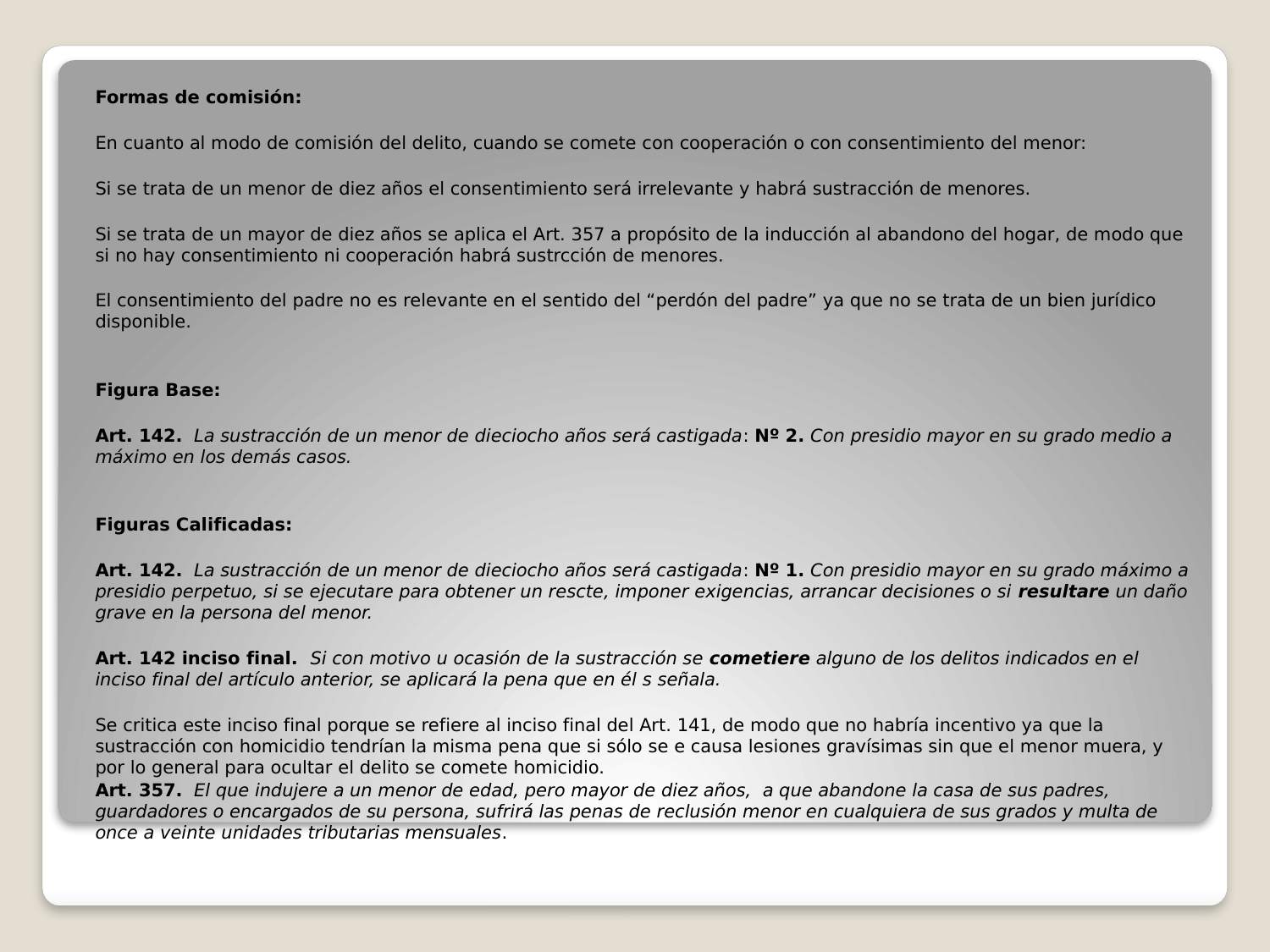

Formas de comisión:

En cuanto al modo de comisión del delito, cuando se comete con cooperación o con consentimiento del menor:

Si se trata de un menor de diez años el consentimiento será irrelevante y habrá sustracción de menores.

Si se trata de un mayor de diez años se aplica el Art. 357 a propósito de la inducción al abandono del hogar, de modo que si no hay consentimiento ni cooperación habrá sustrcción de menores.

El consentimiento del padre no es relevante en el sentido del “perdón del padre” ya que no se trata de un bien jurídico disponible.

Figura Base:

Art. 142.  La sustracción de un menor de dieciocho años será castigada: Nº 2. Con presidio mayor en su grado medio a máximo en los demás casos.

Figuras Calificadas:

Art. 142.  La sustracción de un menor de dieciocho años será castigada: Nº 1. Con presidio mayor en su grado máximo a presidio perpetuo, si se ejecutare para obtener un rescte, imponer exigencias, arrancar decisiones o si resultare un daño grave en la persona del menor.

Art. 142 inciso final.  Si con motivo u ocasión de la sustracción se cometiere alguno de los delitos indicados en el inciso final del artículo anterior, se aplicará la pena que en él s señala.

Se critica este inciso final porque se refiere al inciso final del Art. 141, de modo que no habría incentivo ya que la sustracción con homicidio tendrían la misma pena que si sólo se e causa lesiones gravísimas sin que el menor muera, y por lo general para ocultar el delito se comete homicidio.
Art. 357.  El que indujere a un menor de edad, pero mayor de diez años,  a que abandone la casa de sus padres, guardadores o encargados de su persona, sufrirá las penas de reclusión menor en cualquiera de sus grados y multa de once a veinte unidades tributarias mensuales.

#